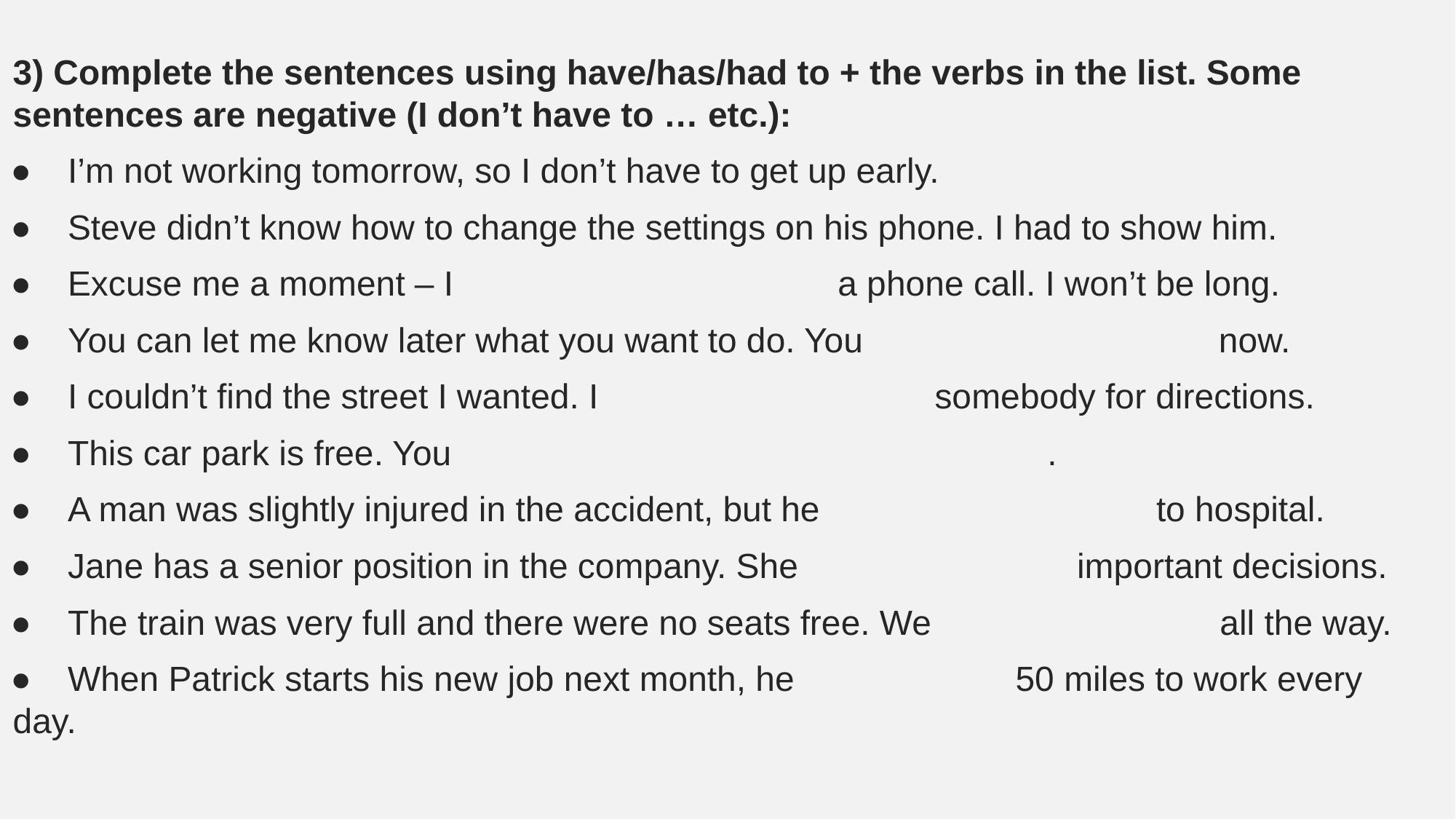

#
3) Complete the sentences using have/has/had to + the verbs in the list. Some sentences are negative (I don’t have to … etc.):
⦁    I’m not working tomorrow, so I don’t have to get up early.
⦁    Steve didn’t know how to change the settings on his phone. I had to show him.
⦁    Excuse me a moment – I                                        a phone call. I won’t be long.
⦁    You can let me know later what you want to do. You                                     now.
⦁    I couldn’t find the street I wanted. I                                   somebody for directions.
⦁    This car park is free. You                                                              .
⦁    A man was slightly injured in the accident, but he                                   to hospital.
⦁    Jane has a senior position in the company. She                             important decisions.
⦁    The train was very full and there were no seats free. We                              all the way.
⦁    When Patrick starts his new job next month, he                       50 miles to work every day.